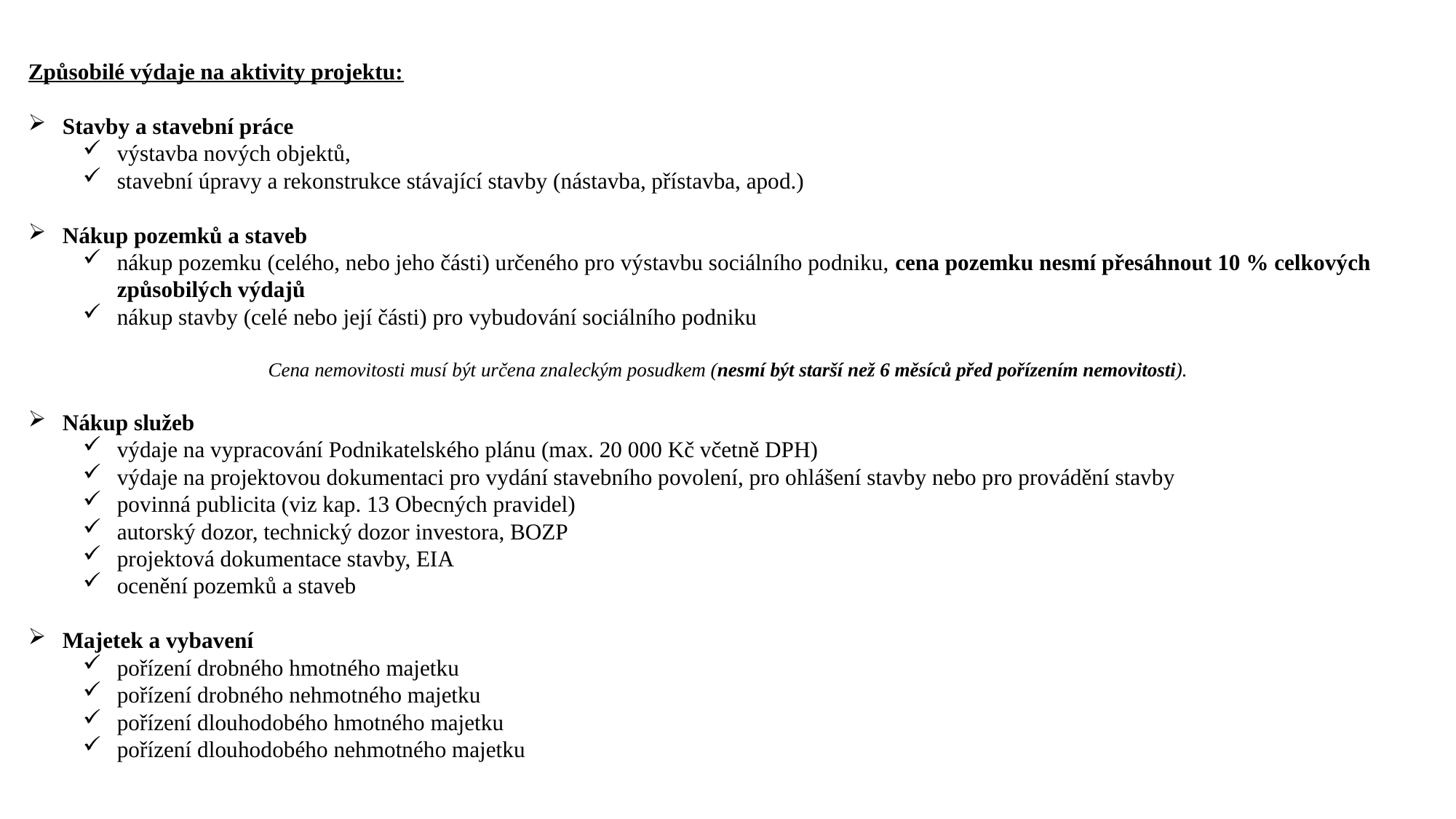

Způsobilé výdaje na aktivity projektu:

Stavby a stavební práce
výstavba nových objektů,
stavební úpravy a rekonstrukce stávající stavby (nástavba, přístavba, apod.)

Nákup pozemků a staveb
nákup pozemku (celého, nebo jeho části) určeného pro výstavbu sociálního podniku, cena pozemku nesmí přesáhnout 10 % celkových způsobilých výdajů
nákup stavby (celé nebo její části) pro vybudování sociálního podniku

Cena nemovitosti musí být určena znaleckým posudkem (nesmí být starší než 6 měsíců před pořízením nemovitosti).

Nákup služeb
výdaje na vypracování Podnikatelského plánu (max. 20 000 Kč včetně DPH)
výdaje na projektovou dokumentaci pro vydání stavebního povolení, pro ohlášení stavby nebo pro provádění stavby
povinná publicita (viz kap. 13 Obecných pravidel)
autorský dozor, technický dozor investora, BOZP
projektová dokumentace stavby, EIA
ocenění pozemků a staveb

Majetek a vybavení
pořízení drobného hmotného majetku
pořízení drobného nehmotného majetku
pořízení dlouhodobého hmotného majetku
pořízení dlouhodobého nehmotného majetku